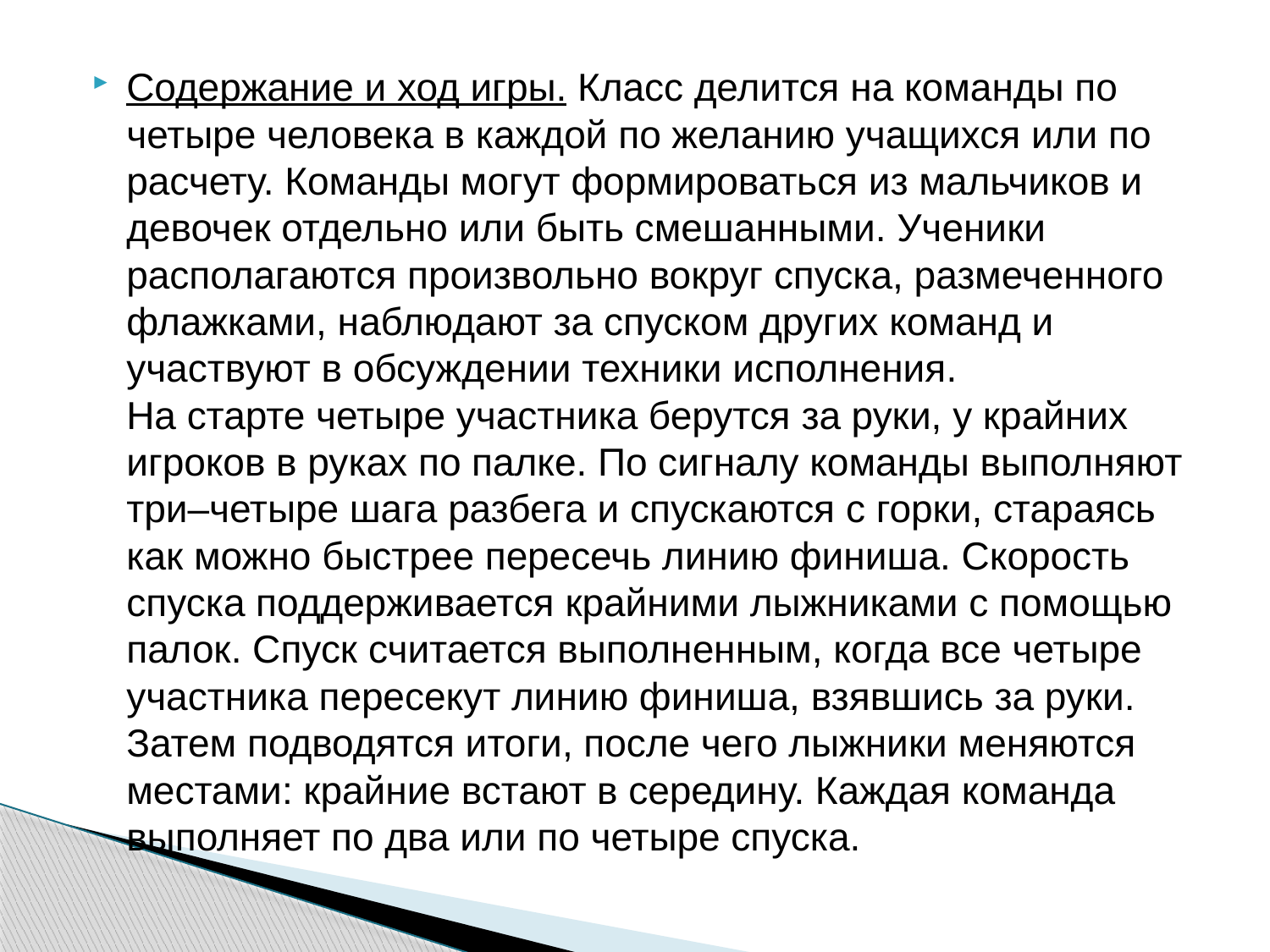

Содержание и ход игры. Класс делится на команды по четыре человека в каждой по желанию учащихся или по расчету. Команды могут формироваться из мальчиков и девочек отдельно или быть смешанными. Ученики располагаются произвольно вокруг спуска, размеченного флажками, наблюдают за спуском других команд и участвуют в обсуждении техники исполнения.
На старте четыре участника берутся за руки, у крайних игроков в руках по палке. По сигналу команды выполняют три–четыре шага разбега и спускаются с горки, стараясь как можно быстрее пересечь линию финиша. Скорость спуска поддерживается крайними лыжниками с помощью палок. Спуск считается выполненным, когда все четыре участника пересекут линию финиша, взявшись за руки. Затем подводятся итоги, после чего лыжники меняются местами: крайние встают в середину. Каждая команда выполняет по два или по четыре спуска.